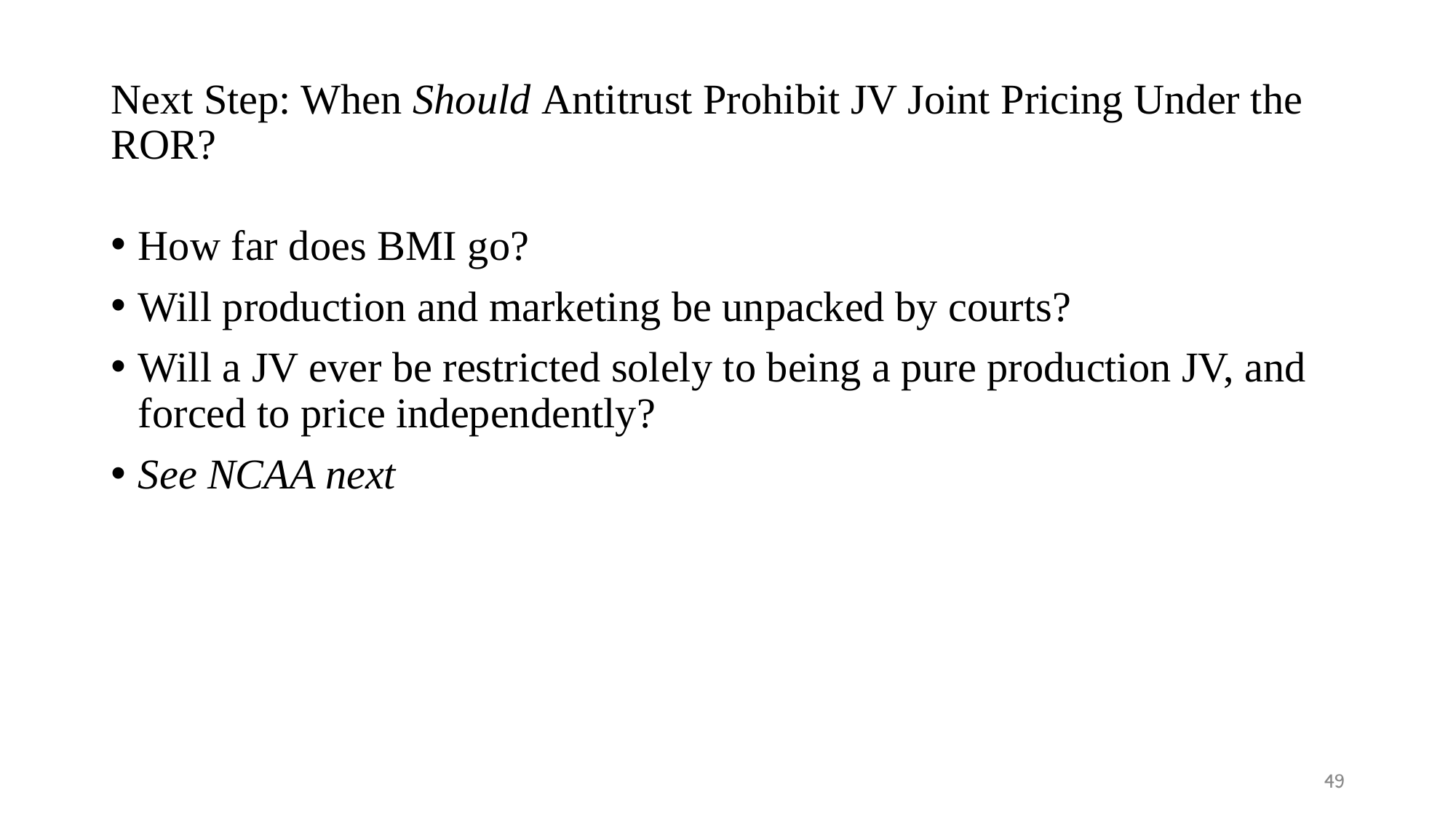

# Next Step: When Should Antitrust Prohibit JV Joint Pricing Under the ROR?
How far does BMI go?
Will production and marketing be unpacked by courts?
Will a JV ever be restricted solely to being a pure production JV, and forced to price independently?
See NCAA next
49